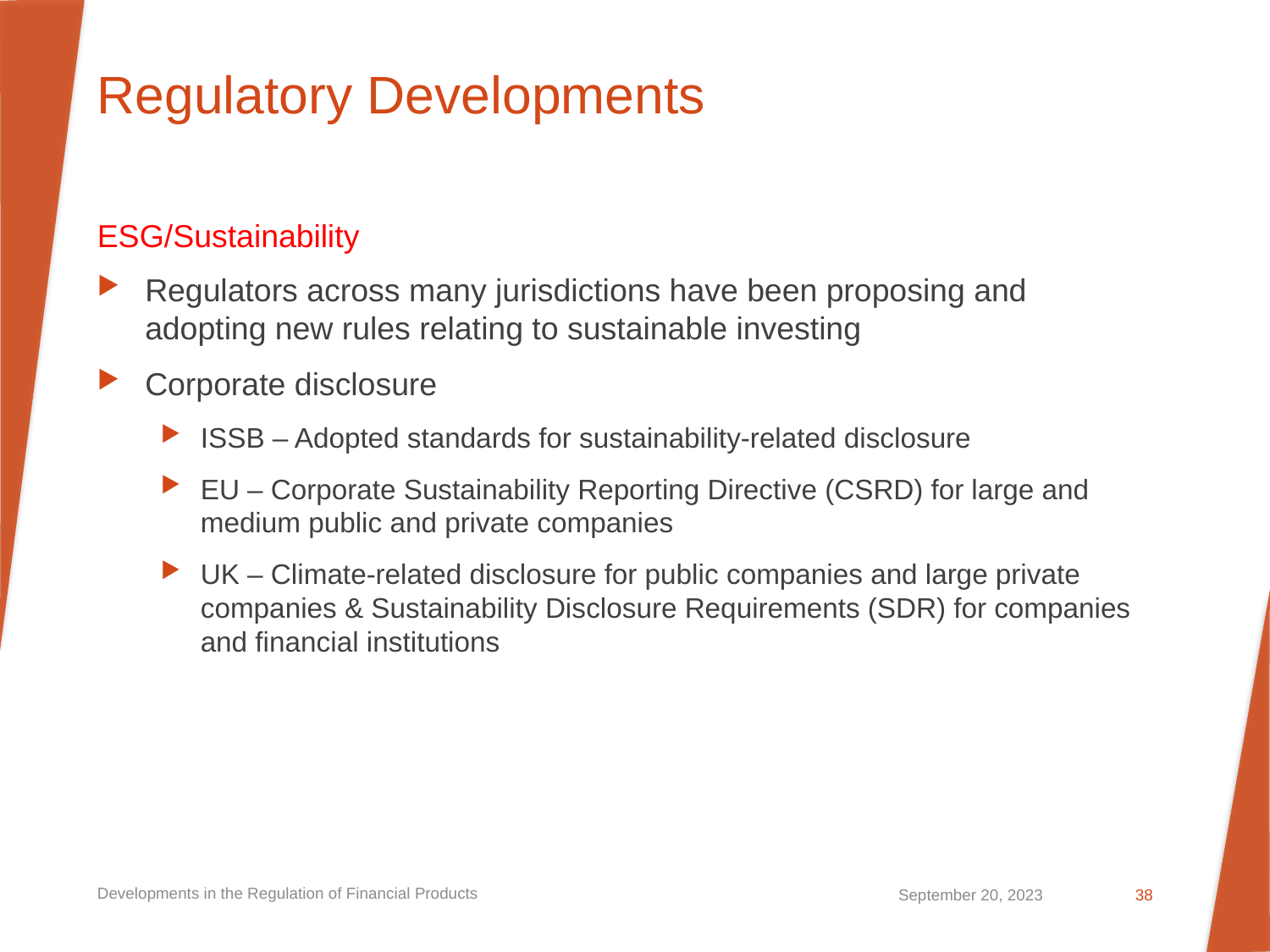

# Regulatory Developments
ESG/Sustainability
Regulators across many jurisdictions have been proposing and adopting new rules relating to sustainable investing
Corporate disclosure
ISSB – Adopted standards for sustainability-related disclosure
EU – Corporate Sustainability Reporting Directive (CSRD) for large and medium public and private companies
UK – Climate-related disclosure for public companies and large private companies & Sustainability Disclosure Requirements (SDR) for companies and financial institutions

Developments in the Regulation of Financial Products
September 20, 2023
38